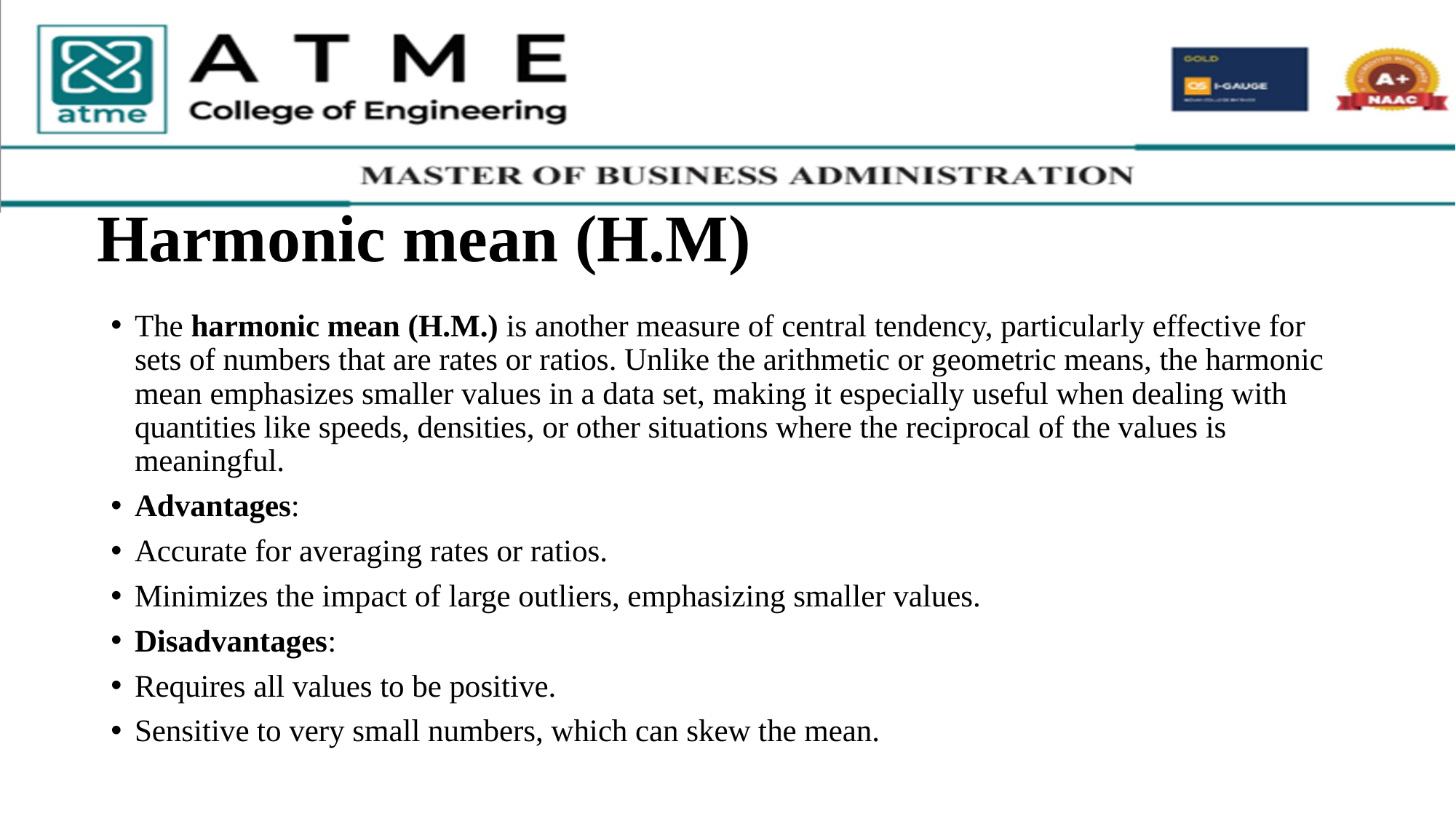

# Harmonic mean (H.M)
The harmonic mean (H.M.) is another measure of central tendency, particularly effective for sets of numbers that are rates or ratios. Unlike the arithmetic or geometric means, the harmonic mean emphasizes smaller values in a data set, making it especially useful when dealing with quantities like speeds, densities, or other situations where the reciprocal of the values is meaningful.
Advantages:
Accurate for averaging rates or ratios.
Minimizes the impact of large outliers, emphasizing smaller values.
Disadvantages:
Requires all values to be positive.
Sensitive to very small numbers, which can skew the mean.